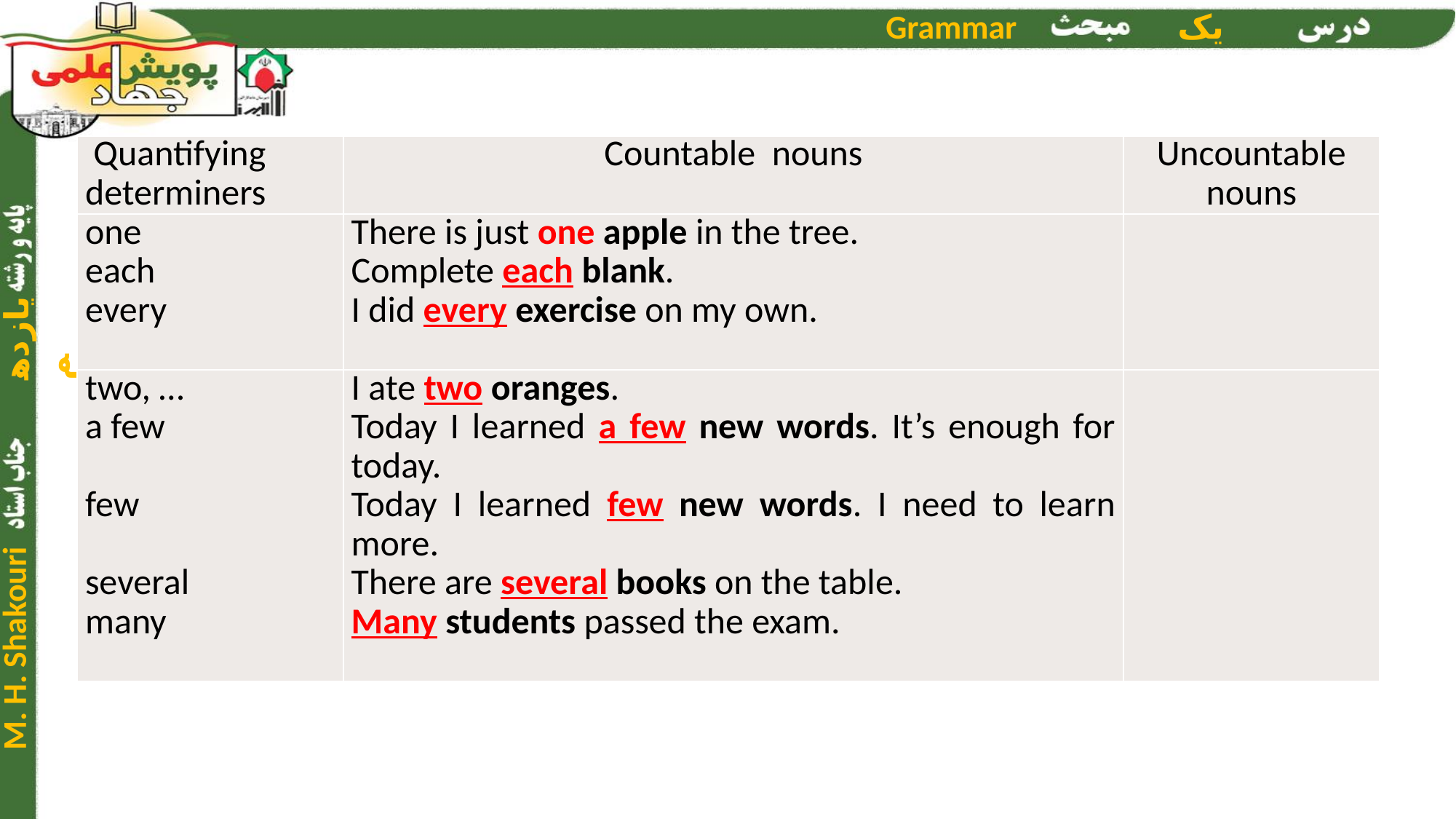

| Quantifying determiners | Countable nouns | Uncountable nouns |
| --- | --- | --- |
| one each every | There is just one apple in the tree. Complete each blank. I did every exercise on my own. |  |
| two, … a few few several many | I ate two oranges. Today I learned a few new words. It’s enough for today. Today I learned few new words. I need to learn more. There are several books on the table. Many students passed the exam. |  |